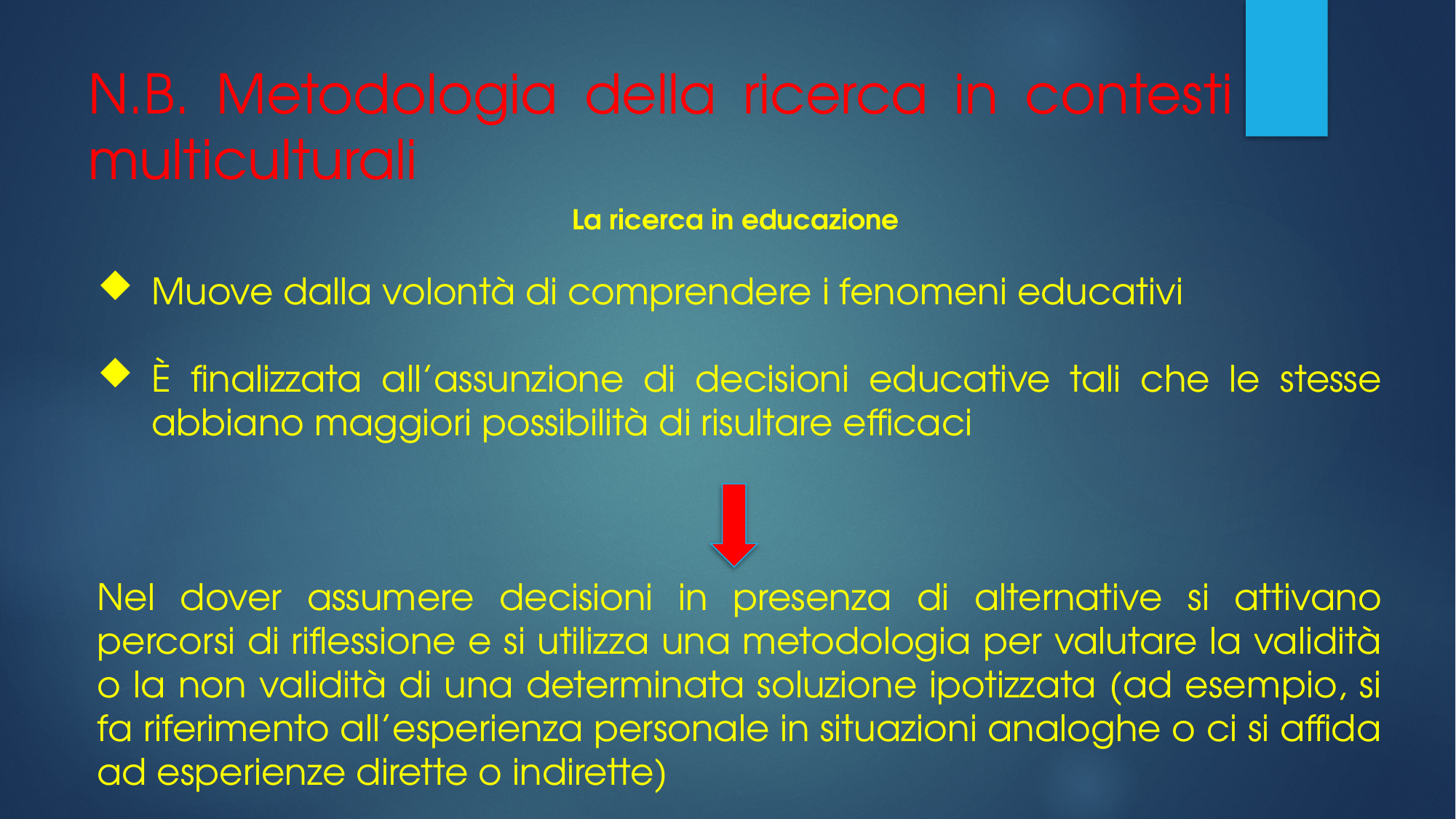

# N.B. Metodologia della ricerca in contesti multiculturali
La ricerca in educazione

Muove dalla volontà di comprendere i fenomeni educativi

È finalizzata all’assunzione di decisioni educative tali che le stesse abbiano maggiori possibilità di risultare efficaci

Nel dover assumere decisioni in presenza di alternative si attivano percorsi di riflessione e si utilizza una metodologia per valutare la validità o la non validità di una determinata soluzione ipotizzata (ad esempio, si fa riferimento all’esperienza personale in situazioni analoghe o ci si affida ad esperienze dirette o indirette)